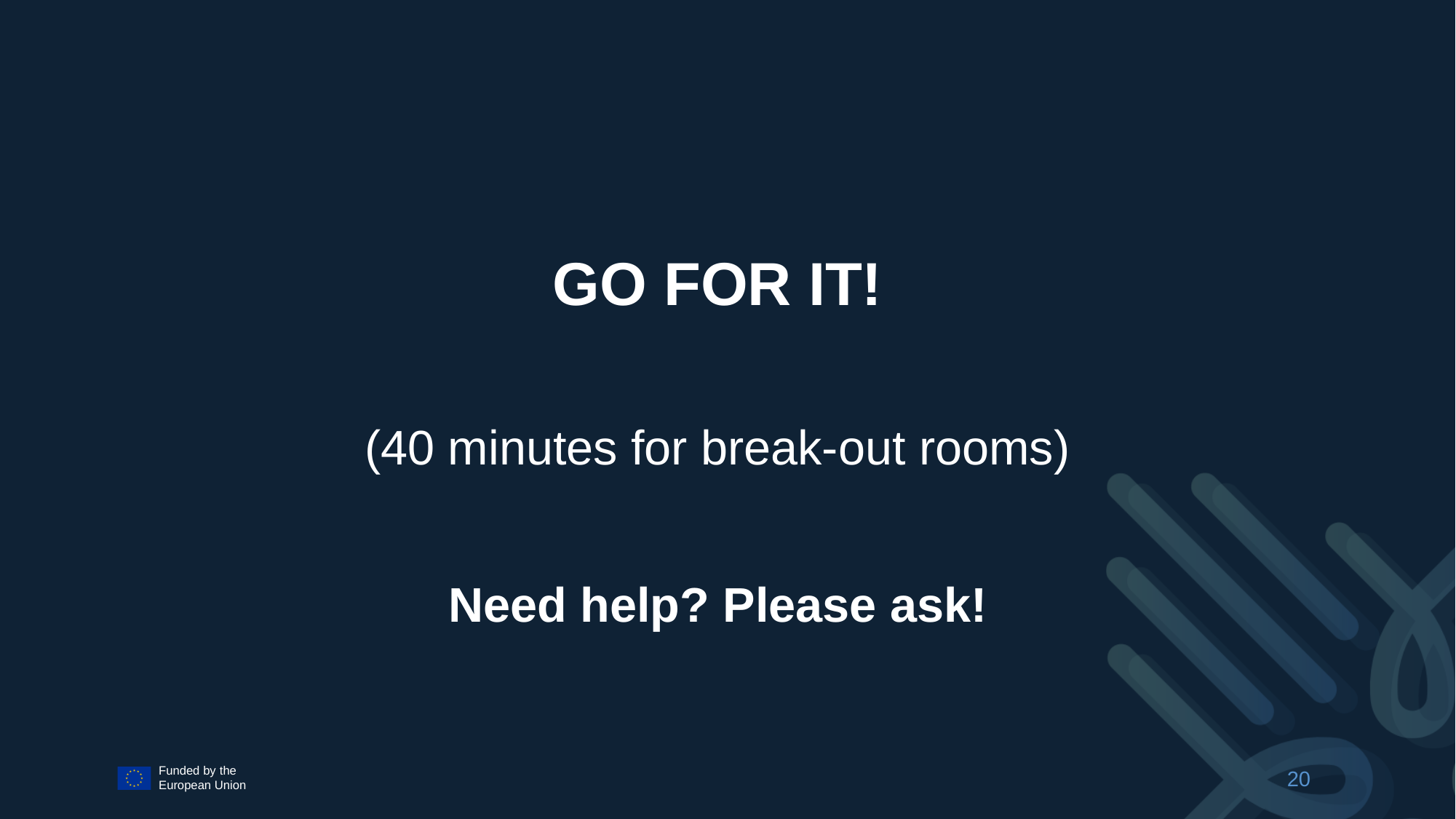

# GO FOR IT! (40 minutes for break-out rooms) Need help? Please ask!
20